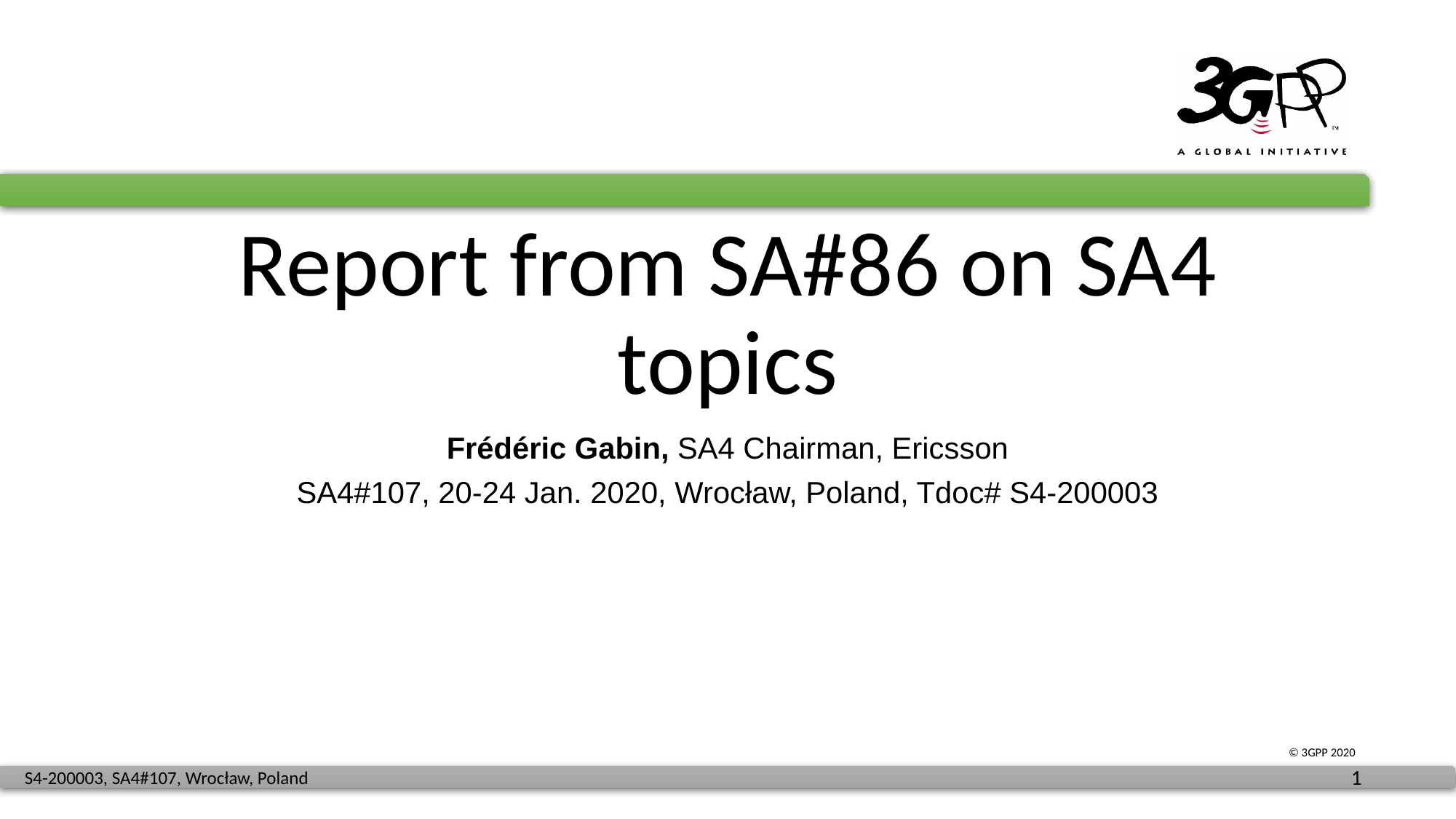

# Report from SA#86 on SA4 topics
Frédéric Gabin, SA4 Chairman, Ericsson
SA4#107, 20-24 Jan. 2020, Wrocław, Poland, Tdoc# S4-200003